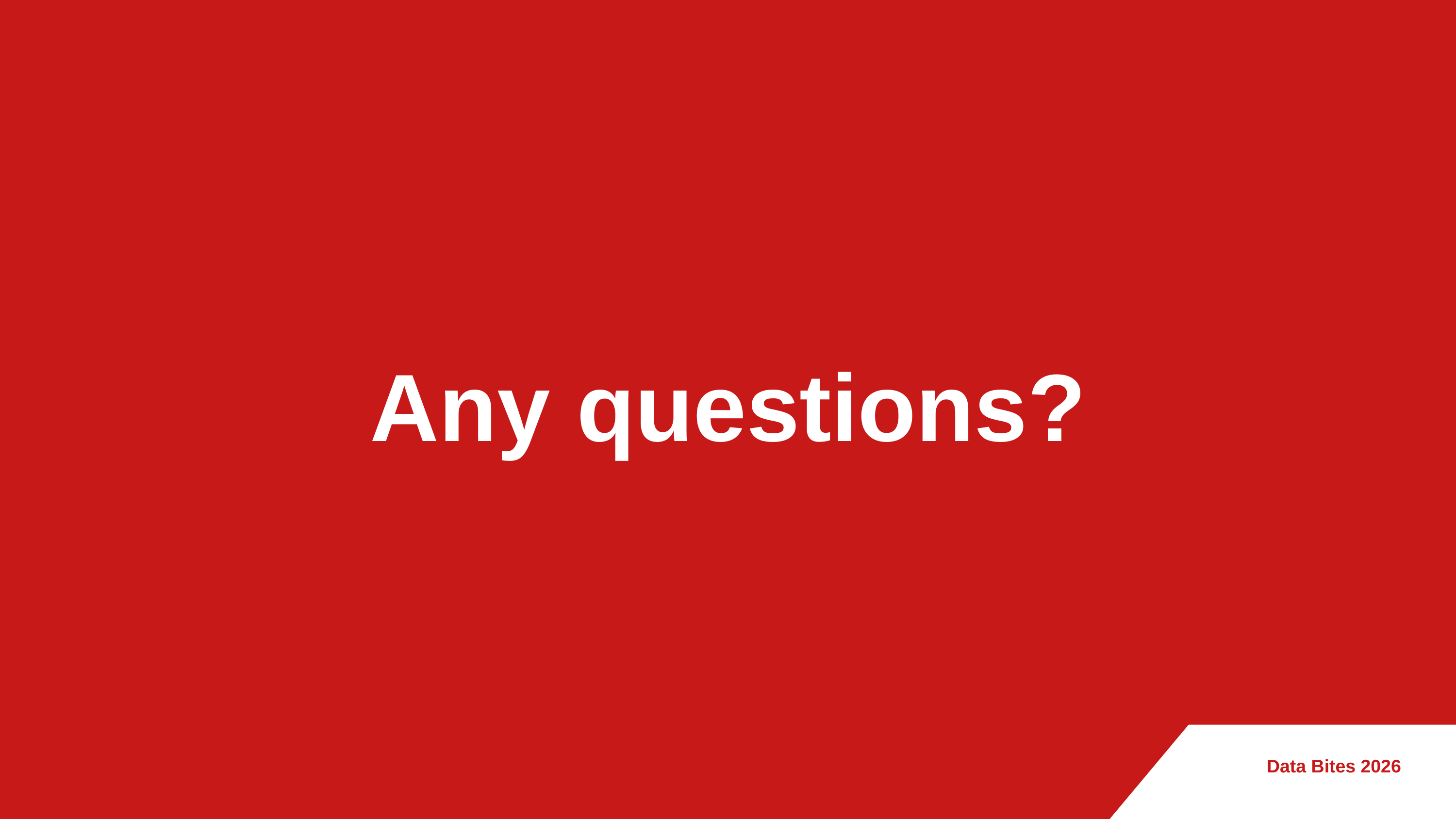

Any questions?

Data Bites 2026
Data Bites 2026